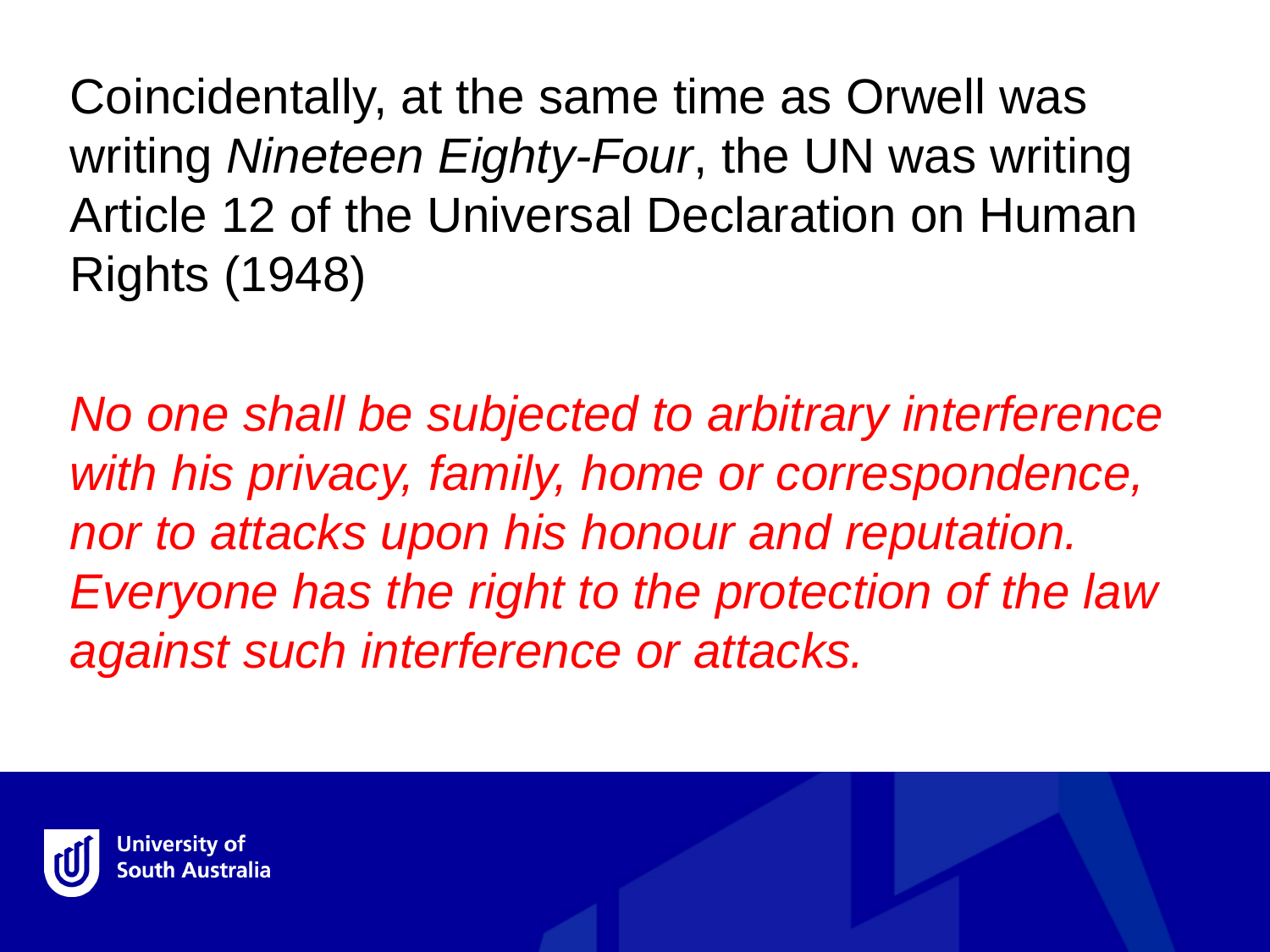

Coincidentally, at the same time as Orwell was writing Nineteen Eighty-Four, the UN was writing Article 12 of the Universal Declaration on Human Rights (1948)

No one shall be subjected to arbitrary interference with his privacy, family, home or correspondence, nor to attacks upon his honour and reputation. Everyone has the right to the protection of the law against such interference or attacks.